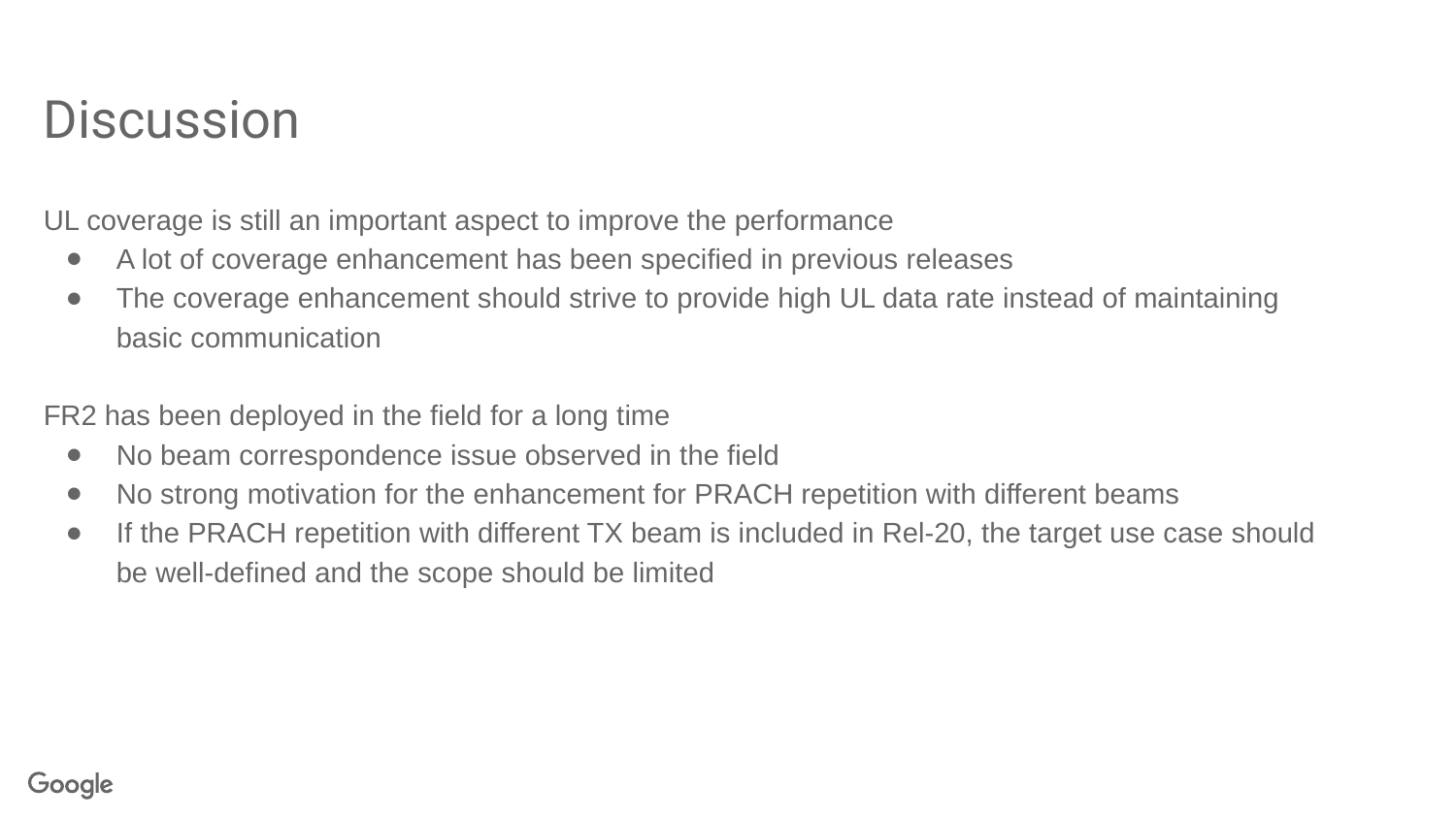

# Discussion
UL coverage is still an important aspect to improve the performance
A lot of coverage enhancement has been specified in previous releases
The coverage enhancement should strive to provide high UL data rate instead of maintaining basic communication

FR2 has been deployed in the field for a long time
No beam correspondence issue observed in the field
No strong motivation for the enhancement for PRACH repetition with different beams
If the PRACH repetition with different TX beam is included in Rel-20, the target use case should be well-defined and the scope should be limited